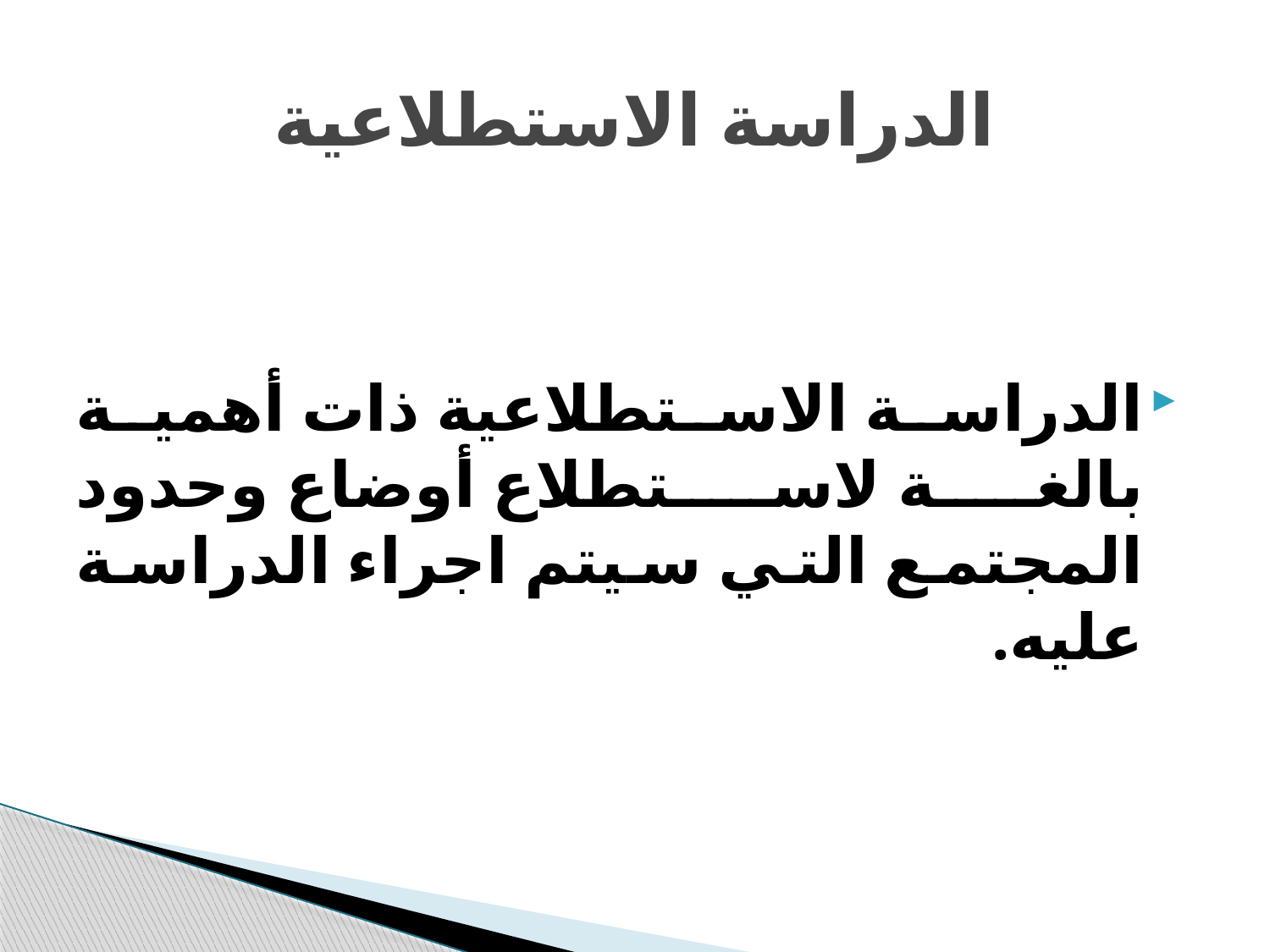

# الدراسة الاستطلاعية
الدراسة الاستطلاعية ذات أهمية بالغة لاستطلاع أوضاع وحدود المجتمع التي سيتم اجراء الدراسة عليه.